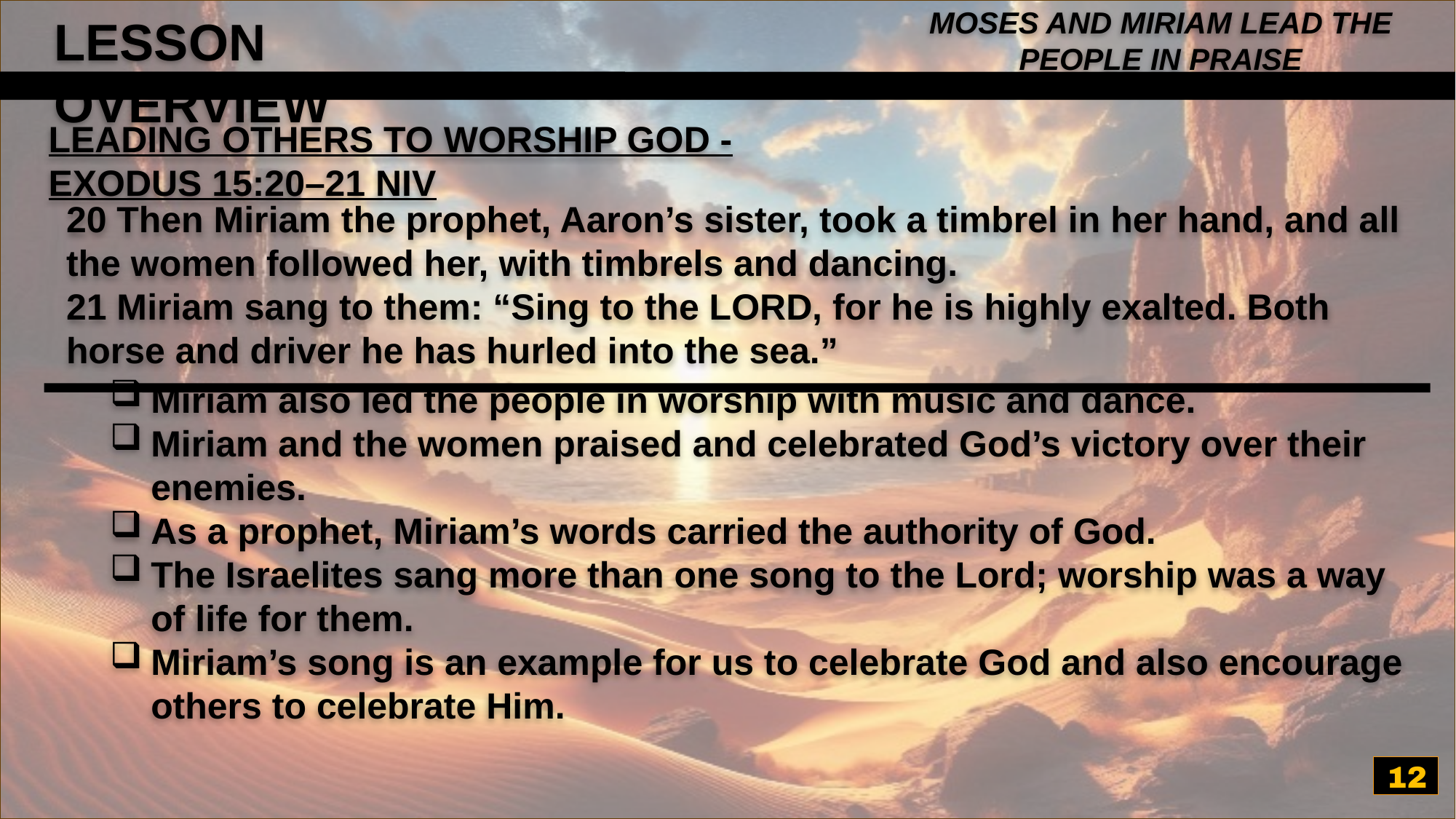

LESSON OVERVIEW
Moses and Miriam Lead the People in Praise

Leading Others to Worship God - Exodus 15:20–21 NIV
20 Then Miriam the prophet, Aaron’s sister, took a timbrel in her hand, and all the women followed her, with timbrels and dancing.
21 Miriam sang to them: “Sing to the LORD, for he is highly exalted. Both horse and driver he has hurled into the sea.”

Miriam also led the people in worship with music and dance.
Miriam and the women praised and celebrated God’s victory over their enemies.
As a prophet, Miriam’s words carried the authority of God.
The Israelites sang more than one song to the Lord; worship was a way of life for them.
Miriam’s song is an example for us to celebrate God and also encourage others to celebrate Him.
12